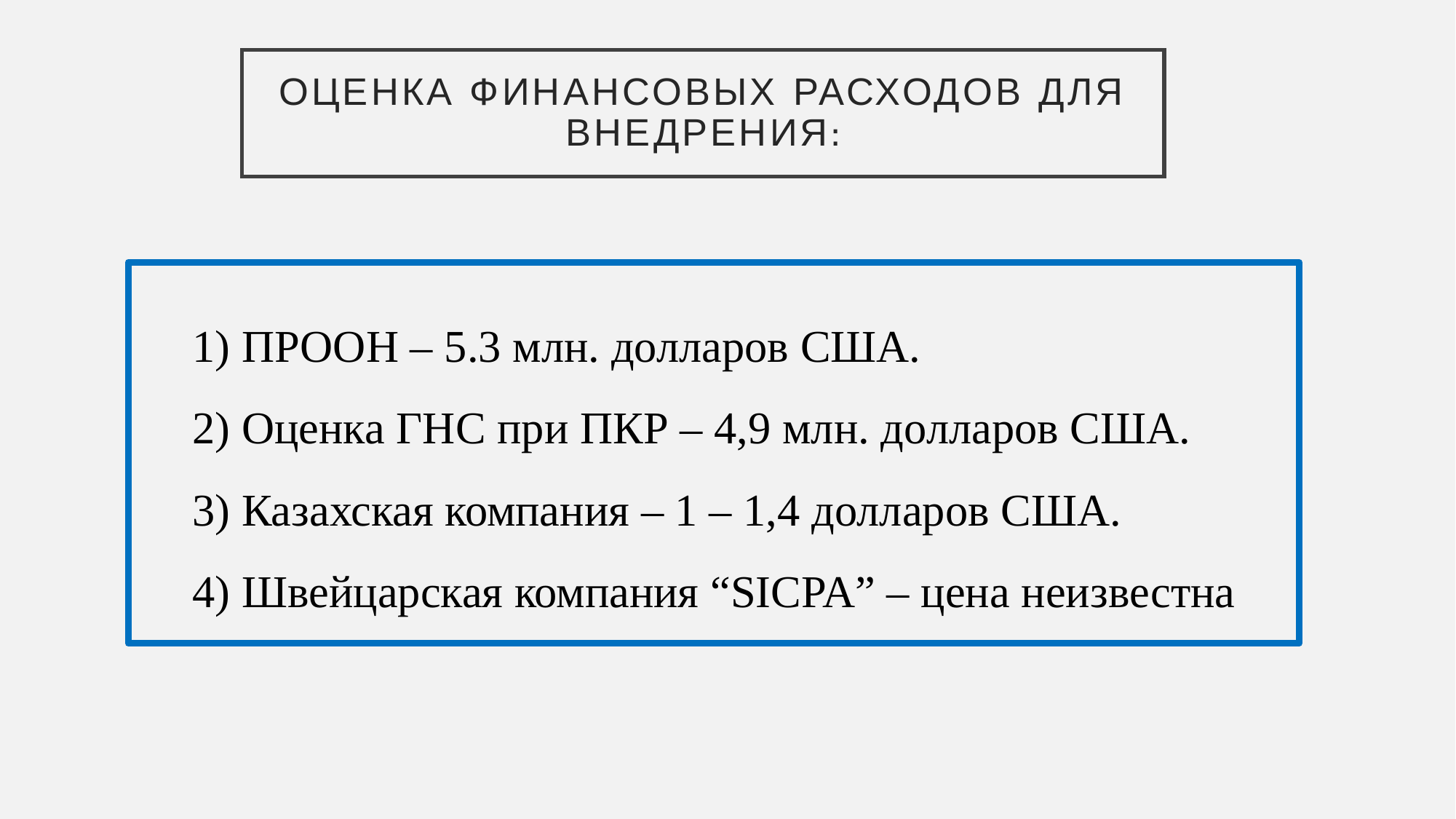

# Оценка финансовых расходов для внедрения:
1) ПРООН – 5.3 млн. долларов США.
2) Оценка ГНС при ПКР – 4,9 млн. долларов США.
3) Казахская компания – 1 – 1,4 долларов США.
4) Швейцарская компания “SICPA” – цена неизвестна